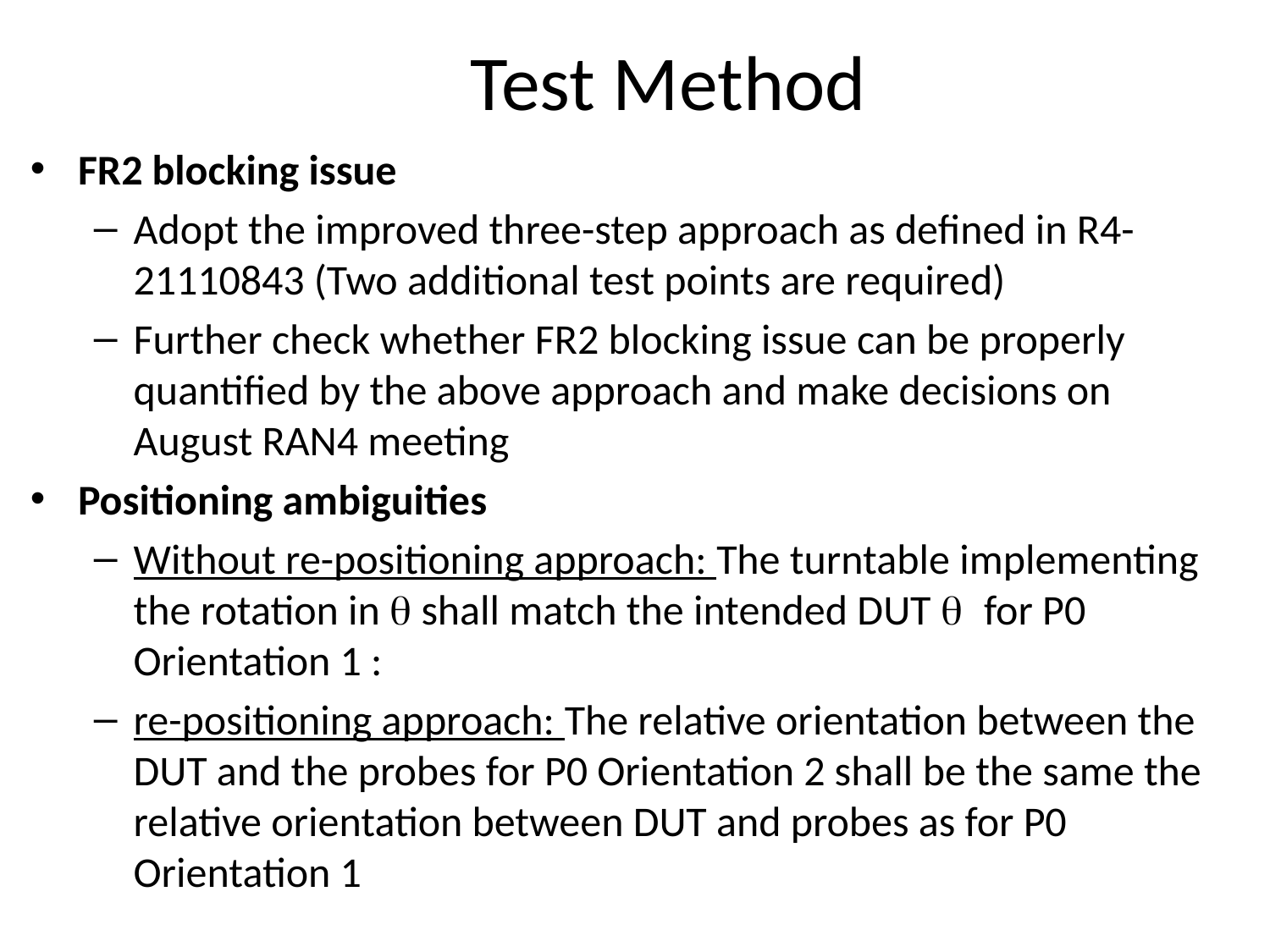

# Test Method
FR2 blocking issue
Adopt the improved three-step approach as defined in R4-21110843 (Two additional test points are required)
Further check whether FR2 blocking issue can be properly quantified by the above approach and make decisions on August RAN4 meeting
Positioning ambiguities
Without re-positioning approach: The turntable implementing the rotation in θ shall match the intended DUT θ for P0 Orientation 1 :
re-positioning approach: The relative orientation between the DUT and the probes for P0 Orientation 2 shall be the same the relative orientation between DUT and probes as for P0 Orientation 1